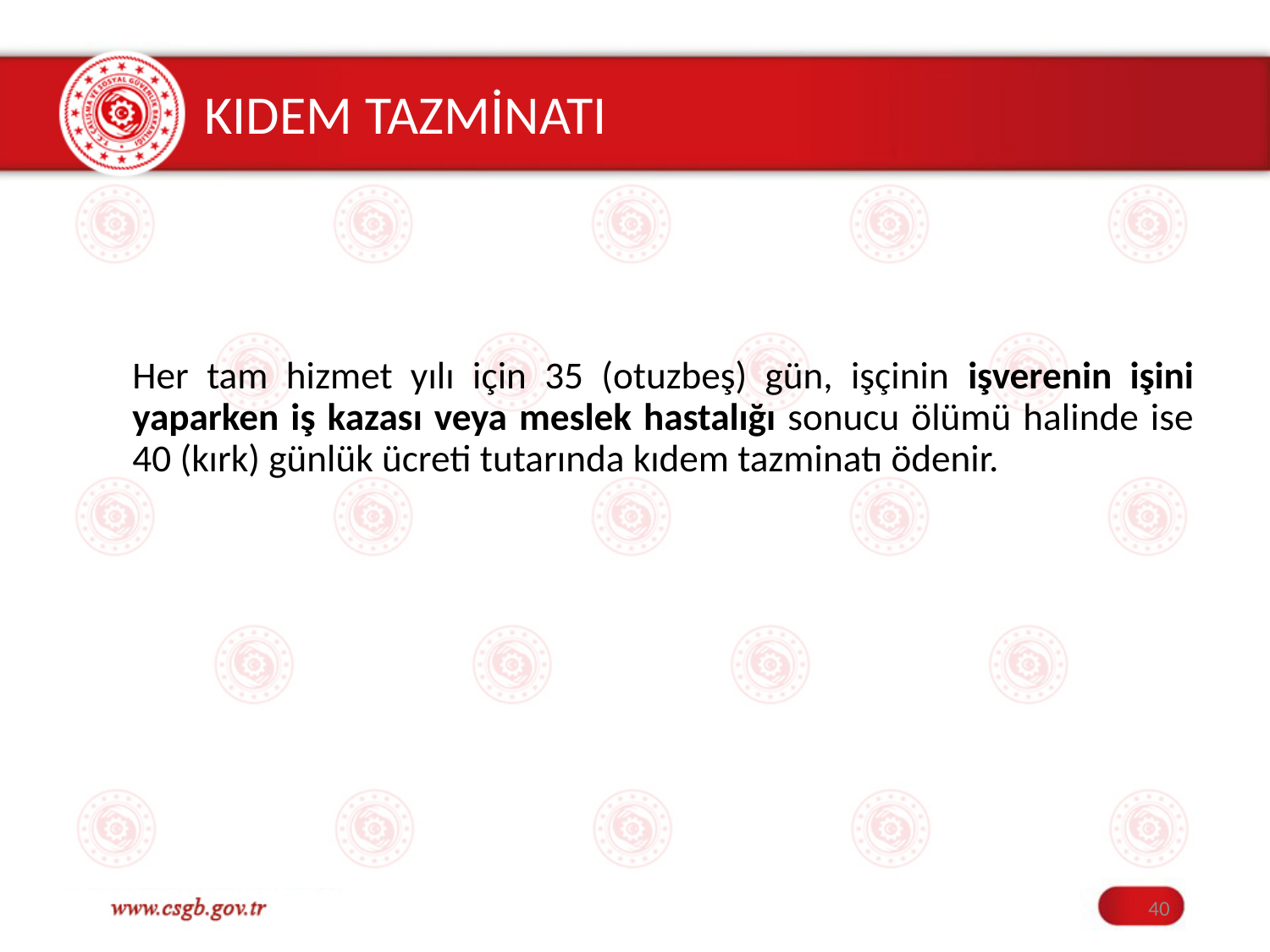

# KIDEM TAZMİNATI

Her tam hizmet yılı için 35 (otuzbeş) gün, işçinin işverenin işini yaparken iş kazası veya meslek hastalığı sonucu ölümü halinde ise 40 (kırk) günlük ücreti tutarında kıdem tazminatı ödenir.

40